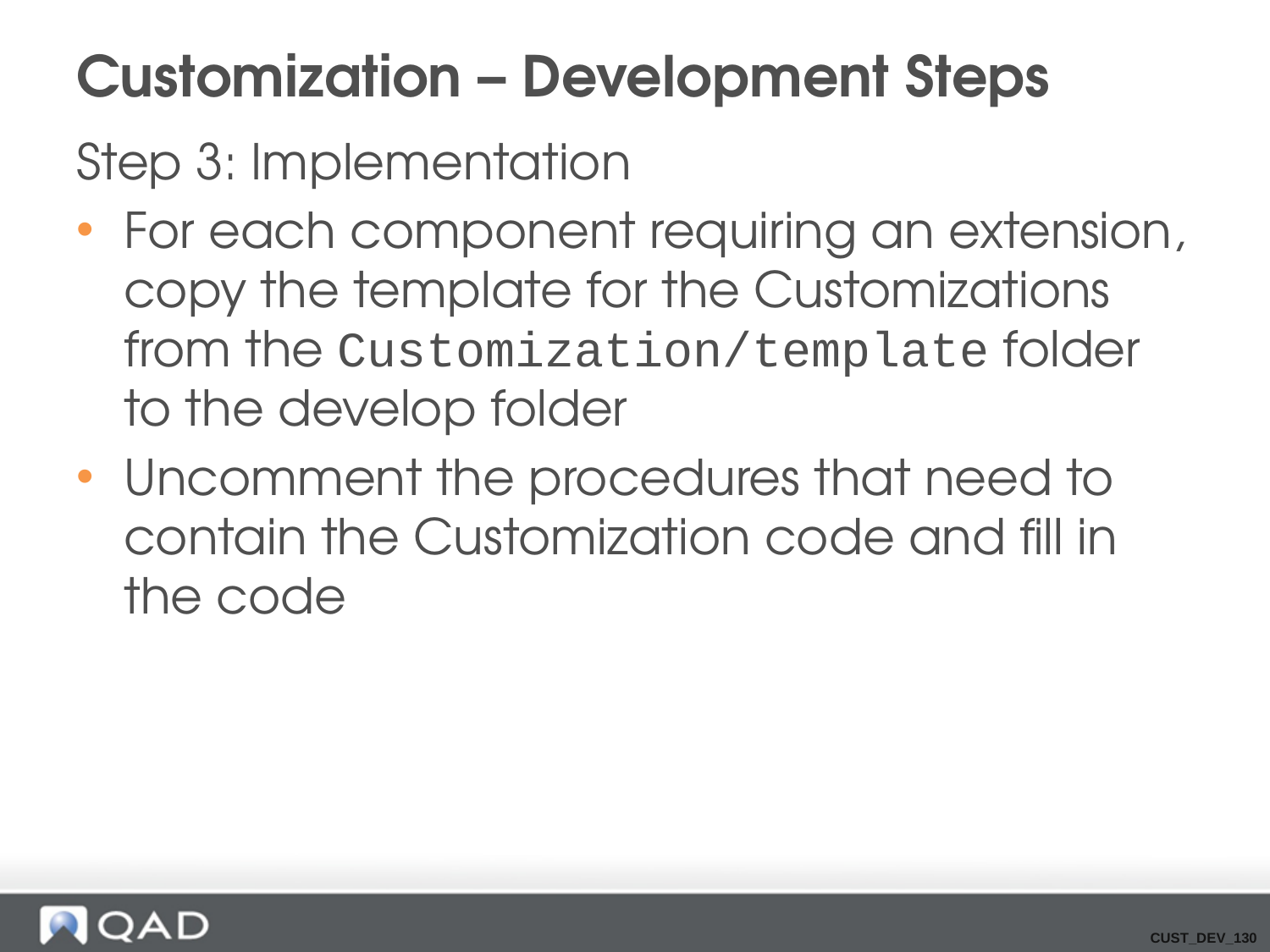

# Customization – Development Steps
Step 3: Implementation
For each component requiring an extension, copy the template for the Customizations from the Customization/template folder to the develop folder
Uncomment the procedures that need to contain the Customization code and fill in the code
CUST_DEV_130